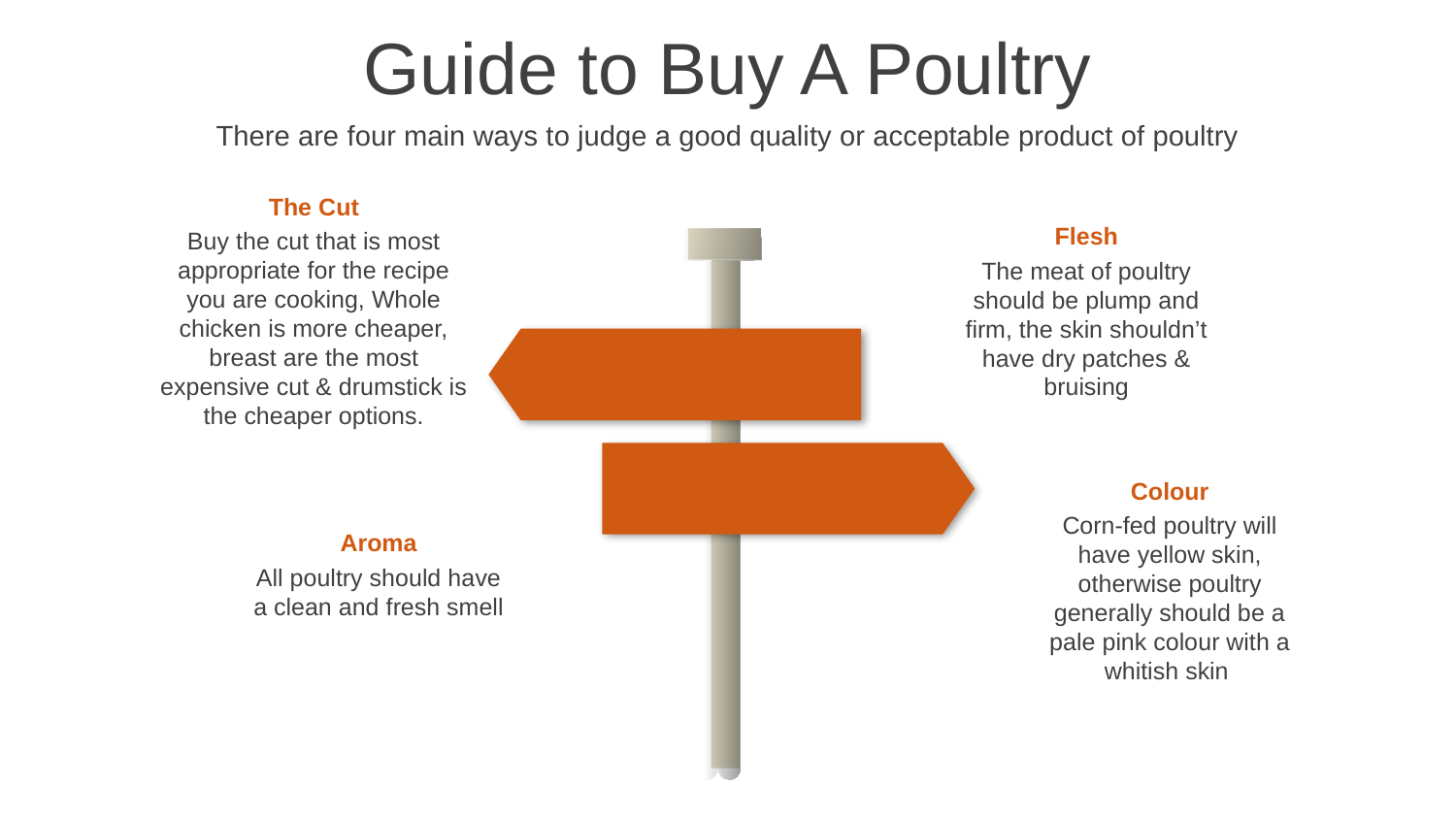

Guide to Buy A Poultry
There are four main ways to judge a good quality or acceptable product of poultry
The Cut
Buy the cut that is most appropriate for the recipe you are cooking, Whole chicken is more cheaper, breast are the most expensive cut & drumstick is the cheaper options.
Flesh
The meat of poultry should be plump and firm, the skin shouldn’t have dry patches & bruising

Colour
Corn-fed poultry will have yellow skin, otherwise poultry generally should be a pale pink colour with a whitish skin
Aroma
All poultry should have a clean and fresh smell